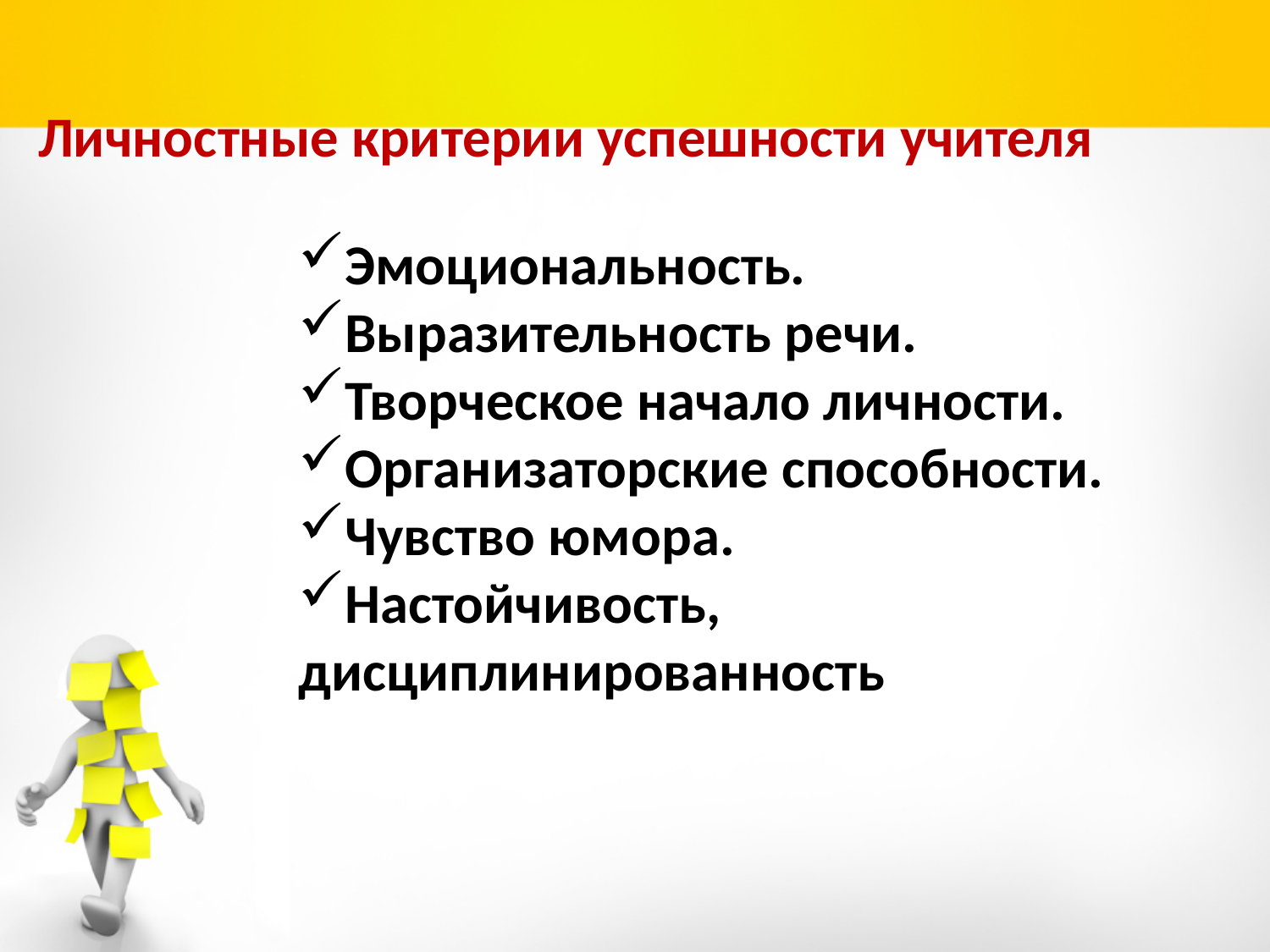

# Личностные критерии успешности учителя

Эмоциональность.
Выразительность речи.
Творческое начало личности.
Организаторские способности.
Чувство юмора.
Настойчивость, дисциплинированность